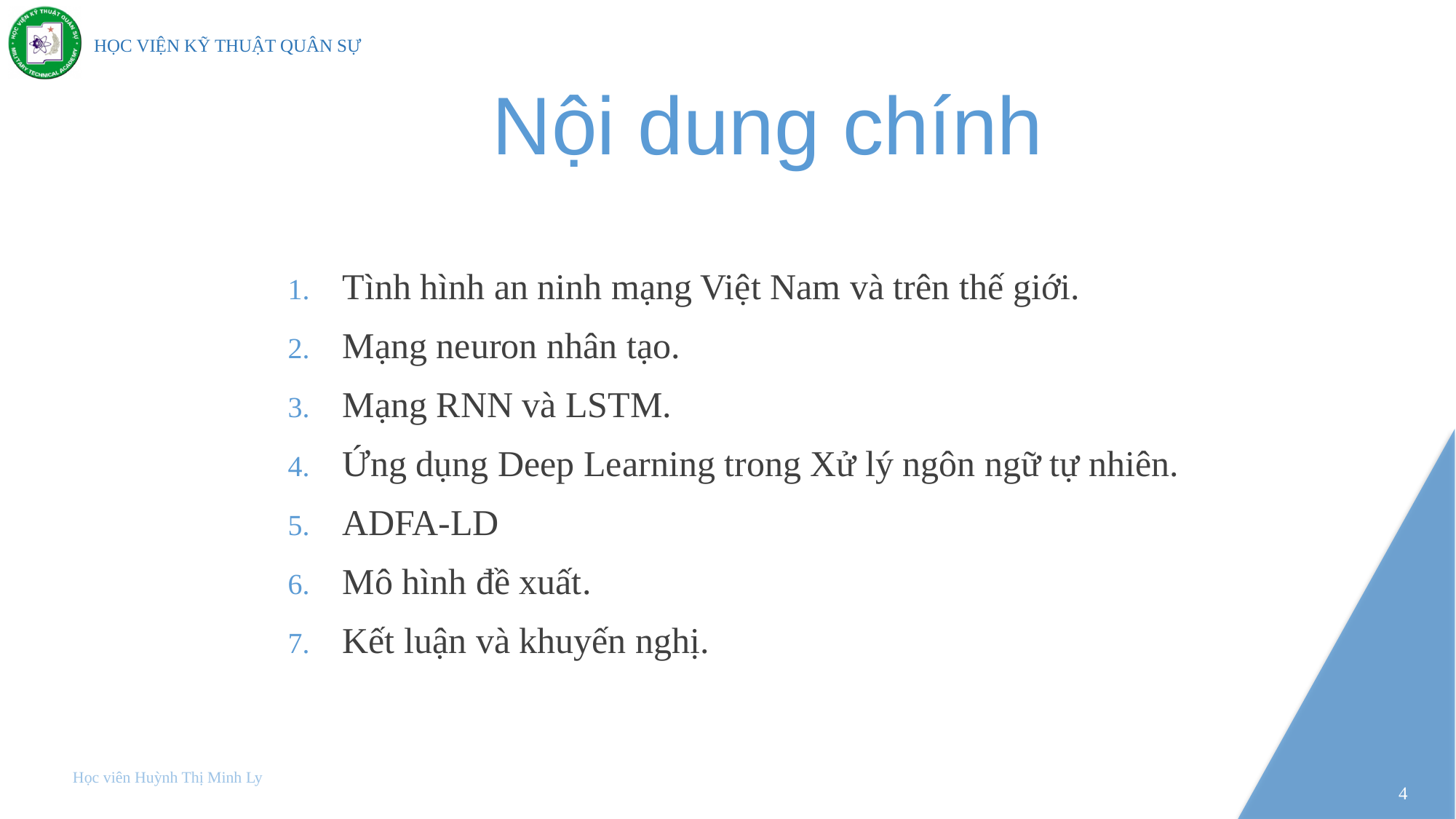

# Nội dung chính
Tình hình an ninh mạng Việt Nam và trên thế giới.
Mạng neuron nhân tạo.
Mạng RNN và LSTM.
Ứng dụng Deep Learning trong Xử lý ngôn ngữ tự nhiên.
ADFA-LD
Mô hình đề xuất.
Kết luận và khuyến nghị.

Học viên Huỳnh Thị Minh Ly
4